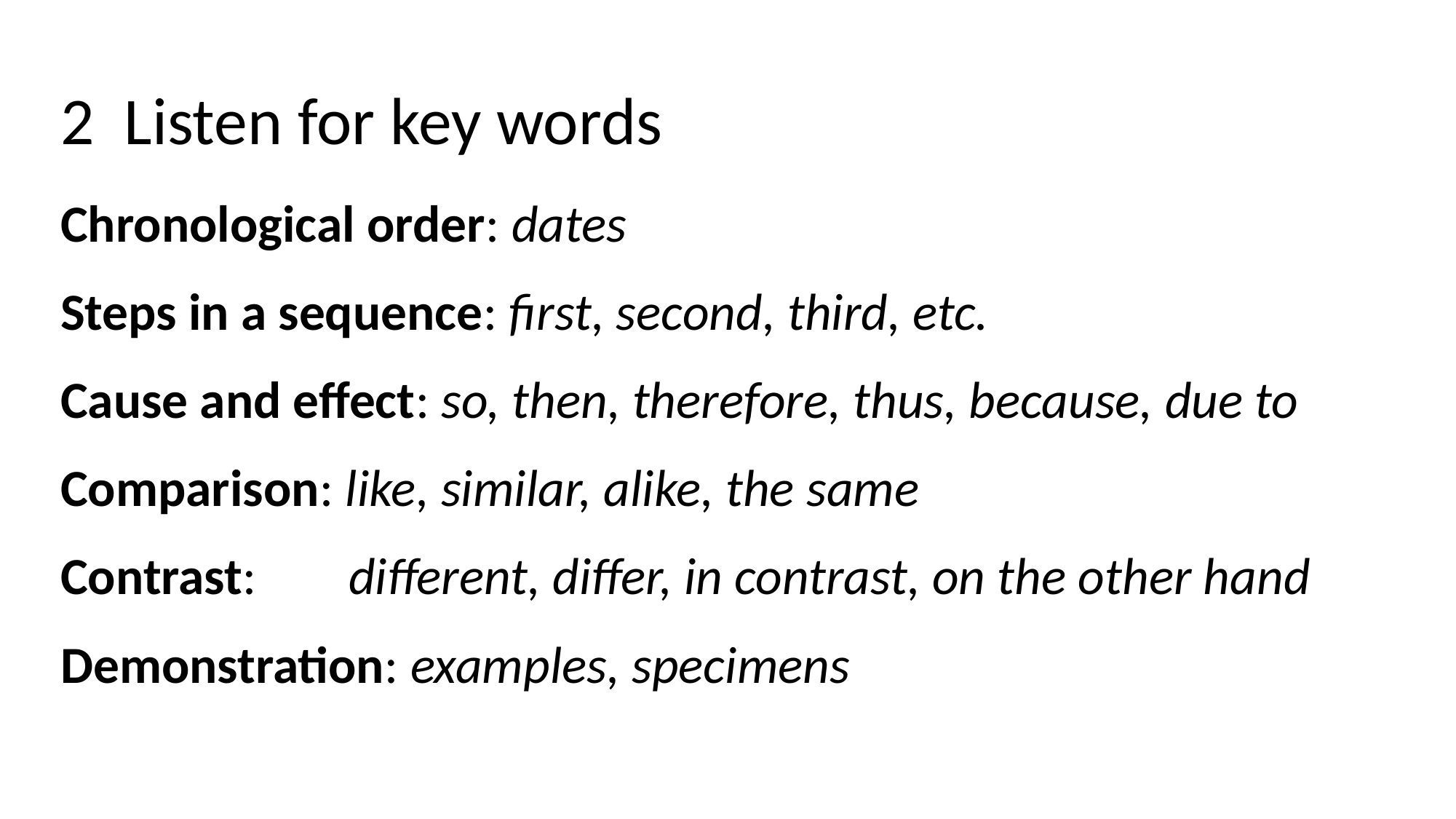

# 2  Listen for key words
Chronological order: dates
Steps in a sequence: first, second, third, etc.
Cause and effect: so, then, therefore, thus, because, due to
Comparison: like, similar, alike, the same
Contrast: 	different, differ, in contrast, on the other hand
Demonstration: examples, specimens